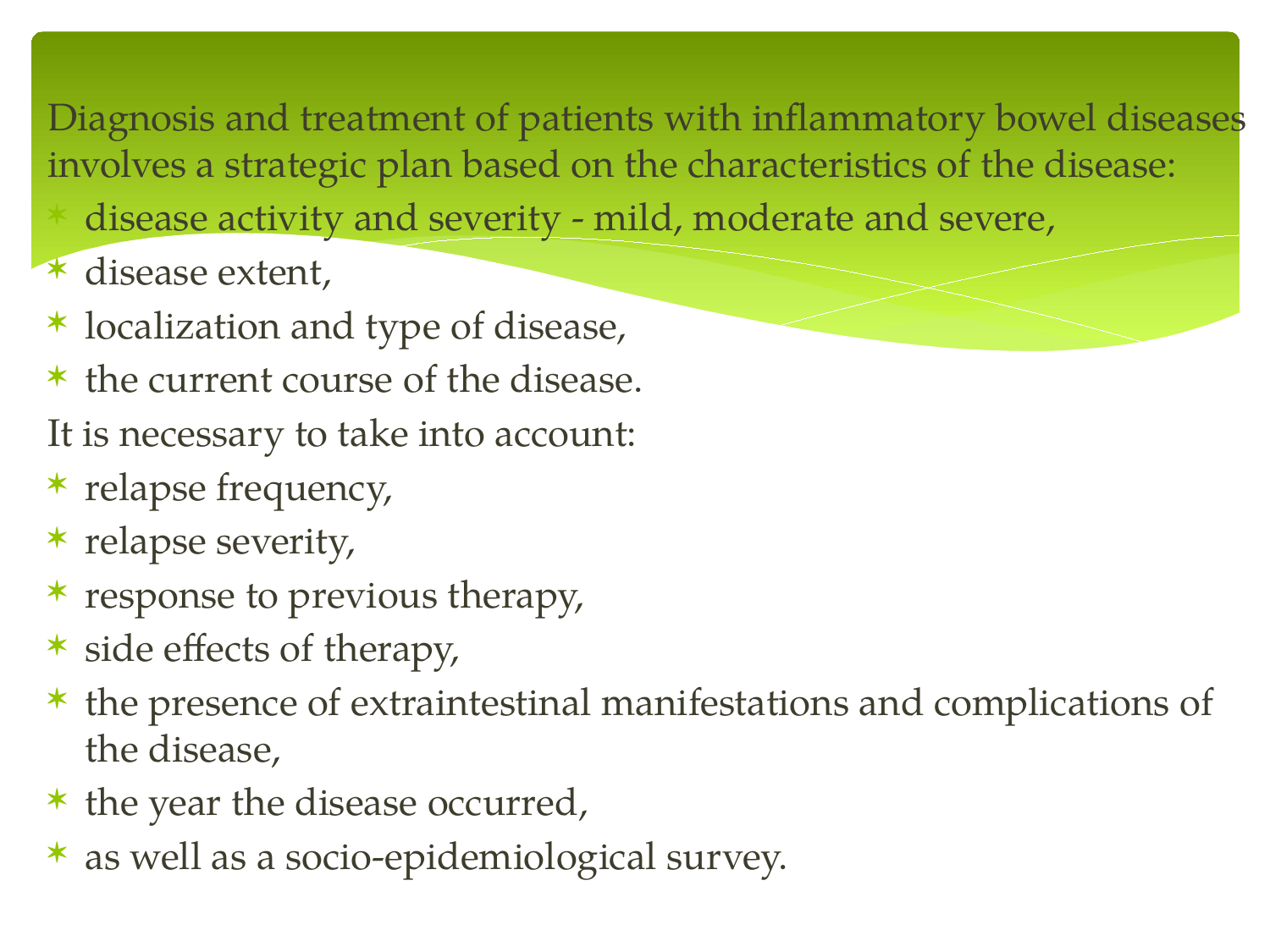

Diagnosis and treatment of patients with inflammatory bowel diseases involves a strategic plan based on the characteristics of the disease:
disease activity and severity - mild, moderate and severe,
disease extent,
localization and type of disease,
the current course of the disease.
It is necessary to take into account:
relapse frequency,
relapse severity,
response to previous therapy,
side effects of therapy,
the presence of extraintestinal manifestations and complications of the disease,
the year the disease occurred,
as well as a socio-epidemiological survey.